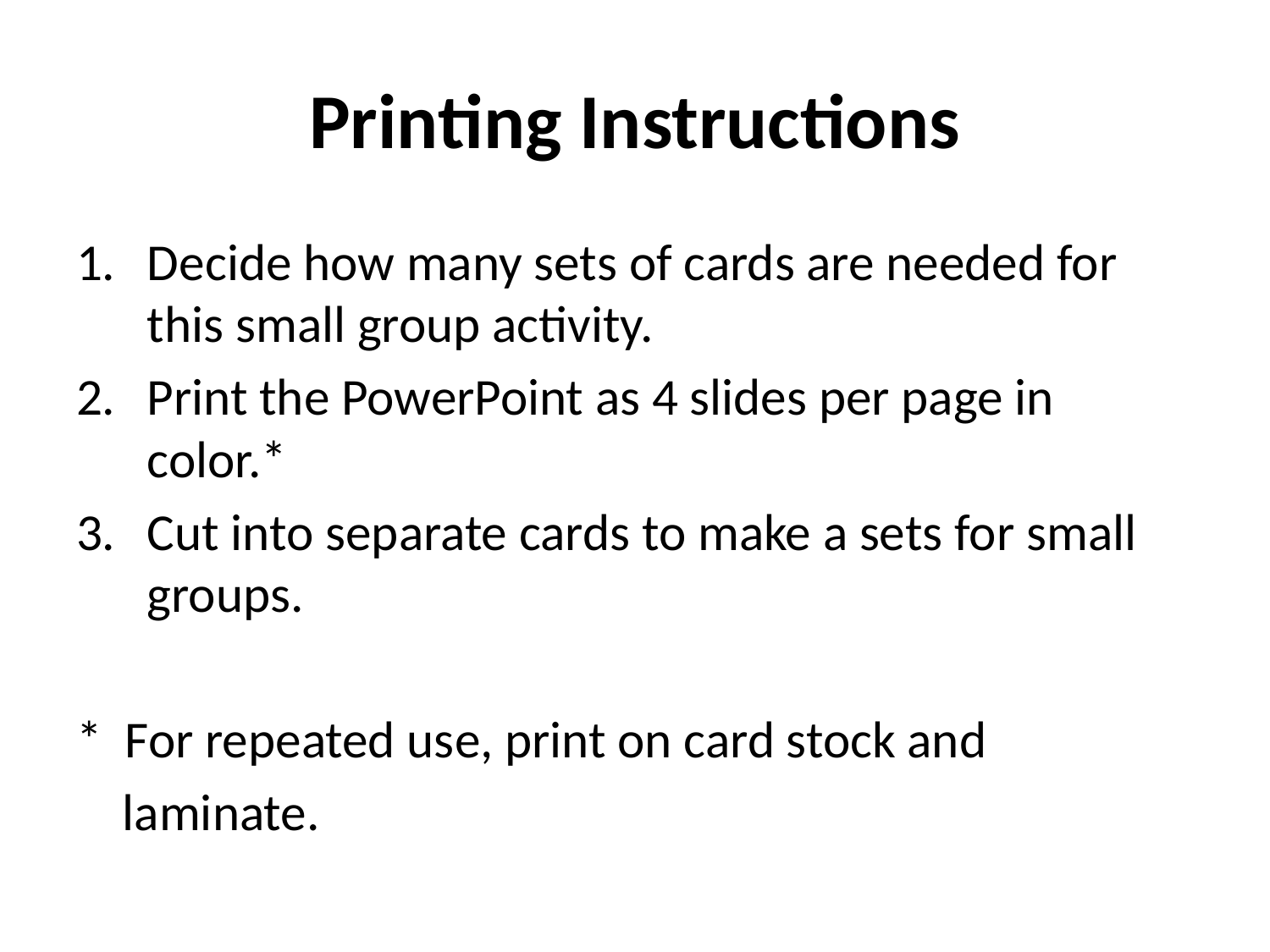

# Printing Instructions
Decide how many sets of cards are needed for this small group activity.
Print the PowerPoint as 4 slides per page in color.*
Cut into separate cards to make a sets for small groups.

*  For repeated use, print on card stock and
    laminate.